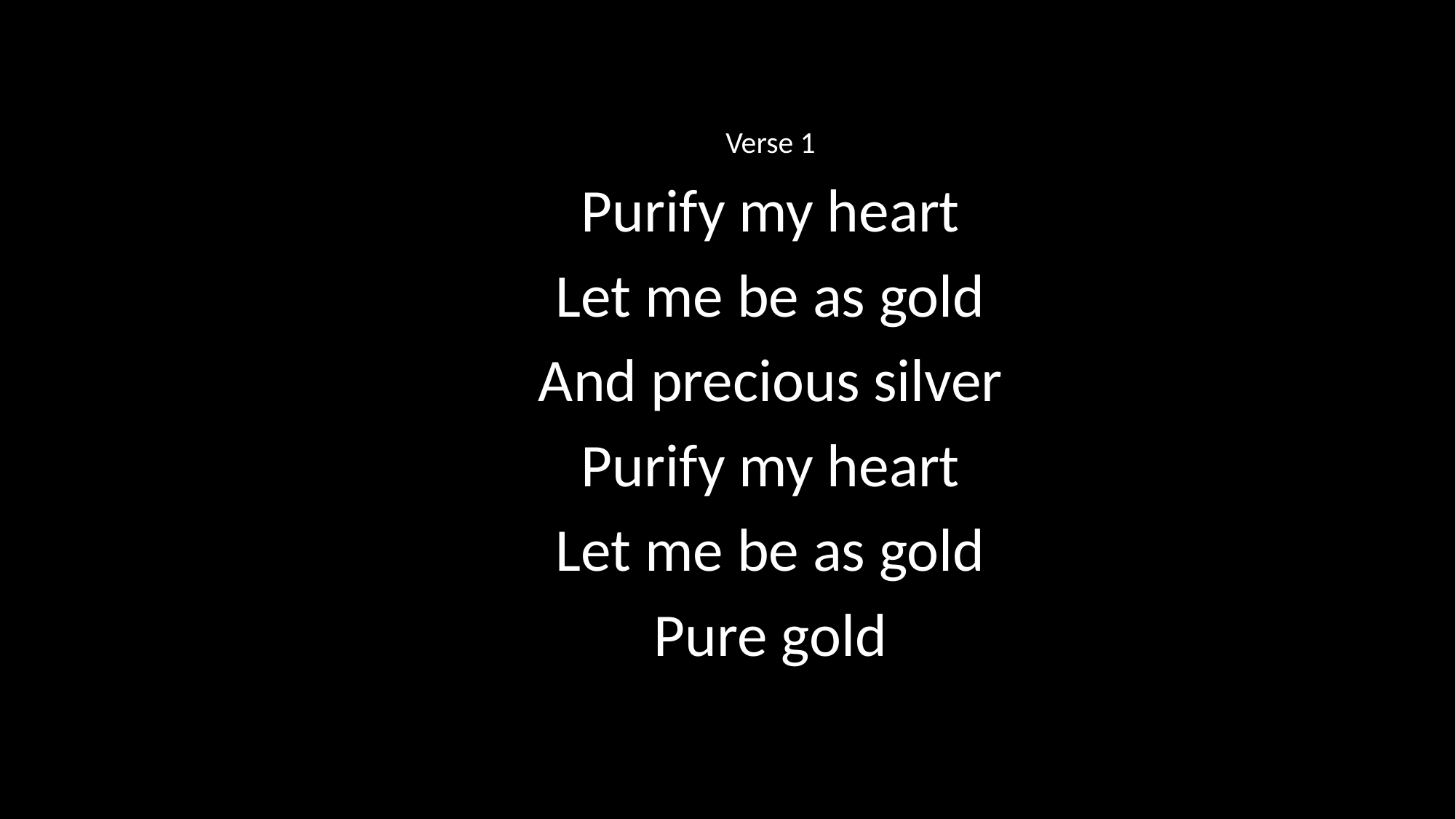

Verse 1
Purify my heart
Let me be as gold
And precious silver
Purify my heart
Let me be as gold
Pure gold